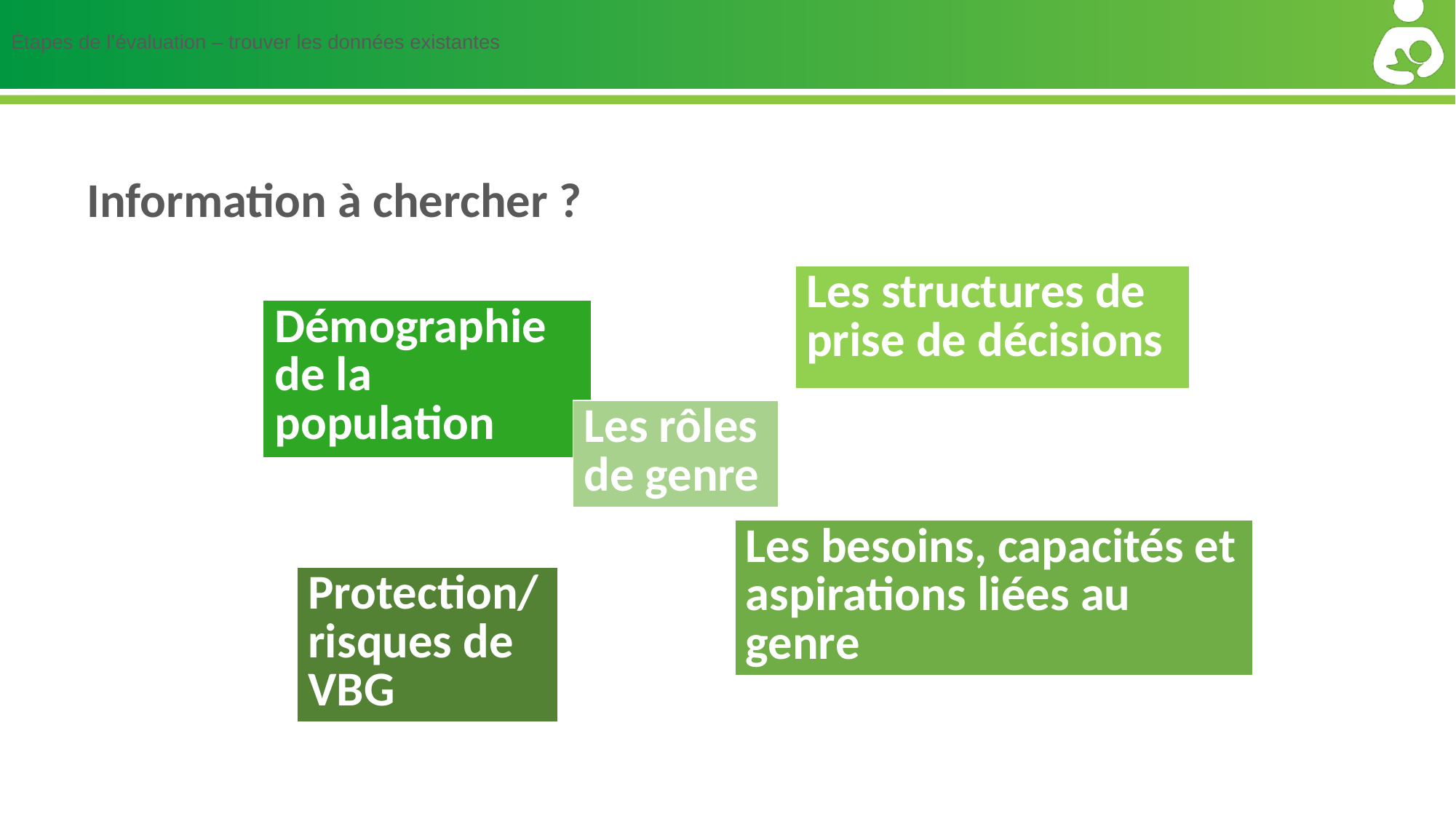

# Étapes de l’évaluation – trouver les données existantes
Information à chercher ?

| Les structures de prise de décisions |
| --- |
| Démographie de la population |
| --- |
| Les rôles de genre |
| --- |
| Les besoins, capacités et aspirations liées au genre |
| --- |
| Protection/risques de VBG |
| --- |